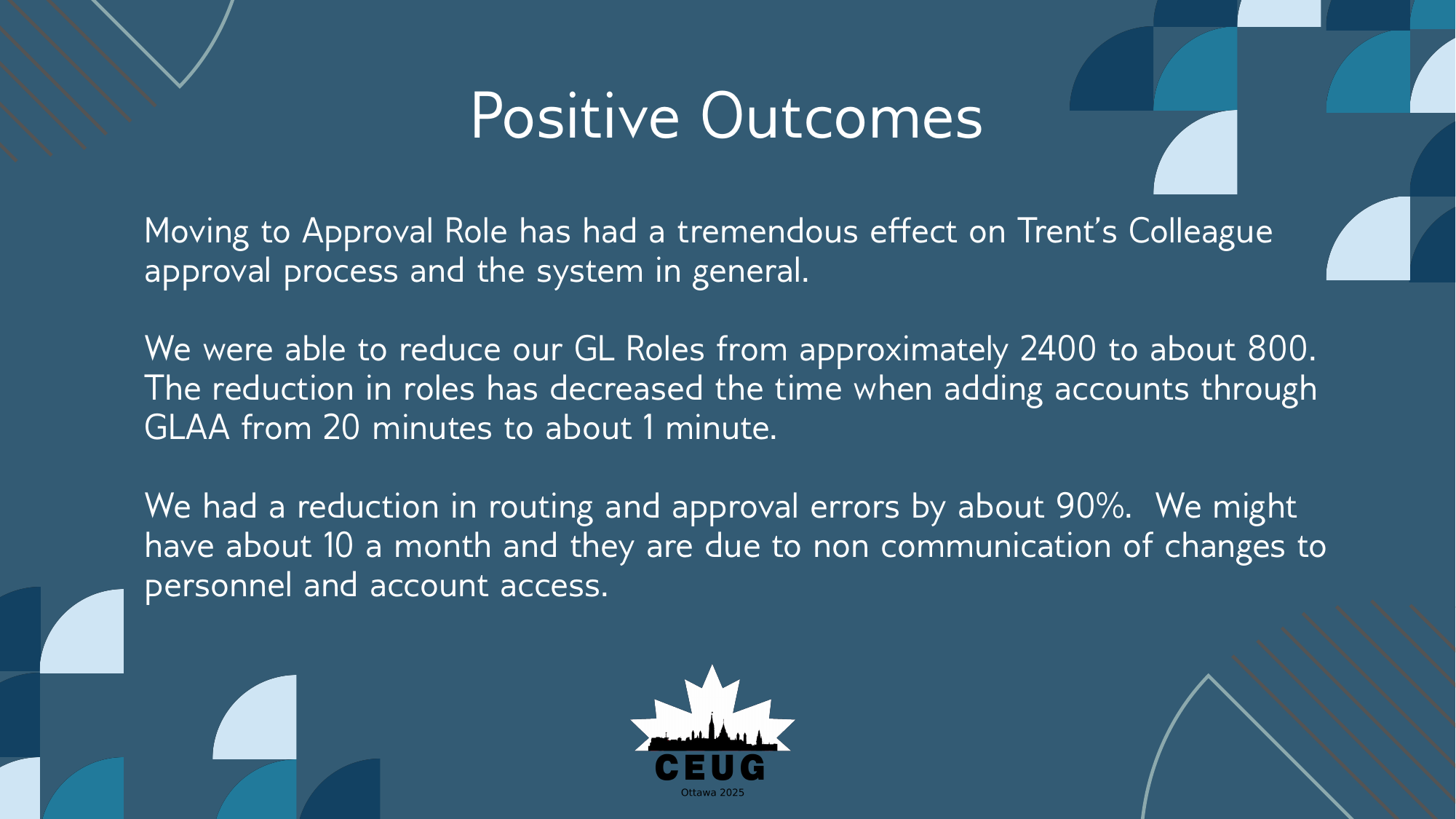

# Positive Outcomes
Moving to Approval Role has had a tremendous effect on Trent’s Colleague approval process and the system in general.

We were able to reduce our GL Roles from approximately 2400 to about 800.  The reduction in roles has decreased the time when adding accounts through GLAA from 20 minutes to about 1 minute.

We had a reduction in routing and approval errors by about 90%.  We might have about 10 a month and they are due to non communication of changes to personnel and account access.